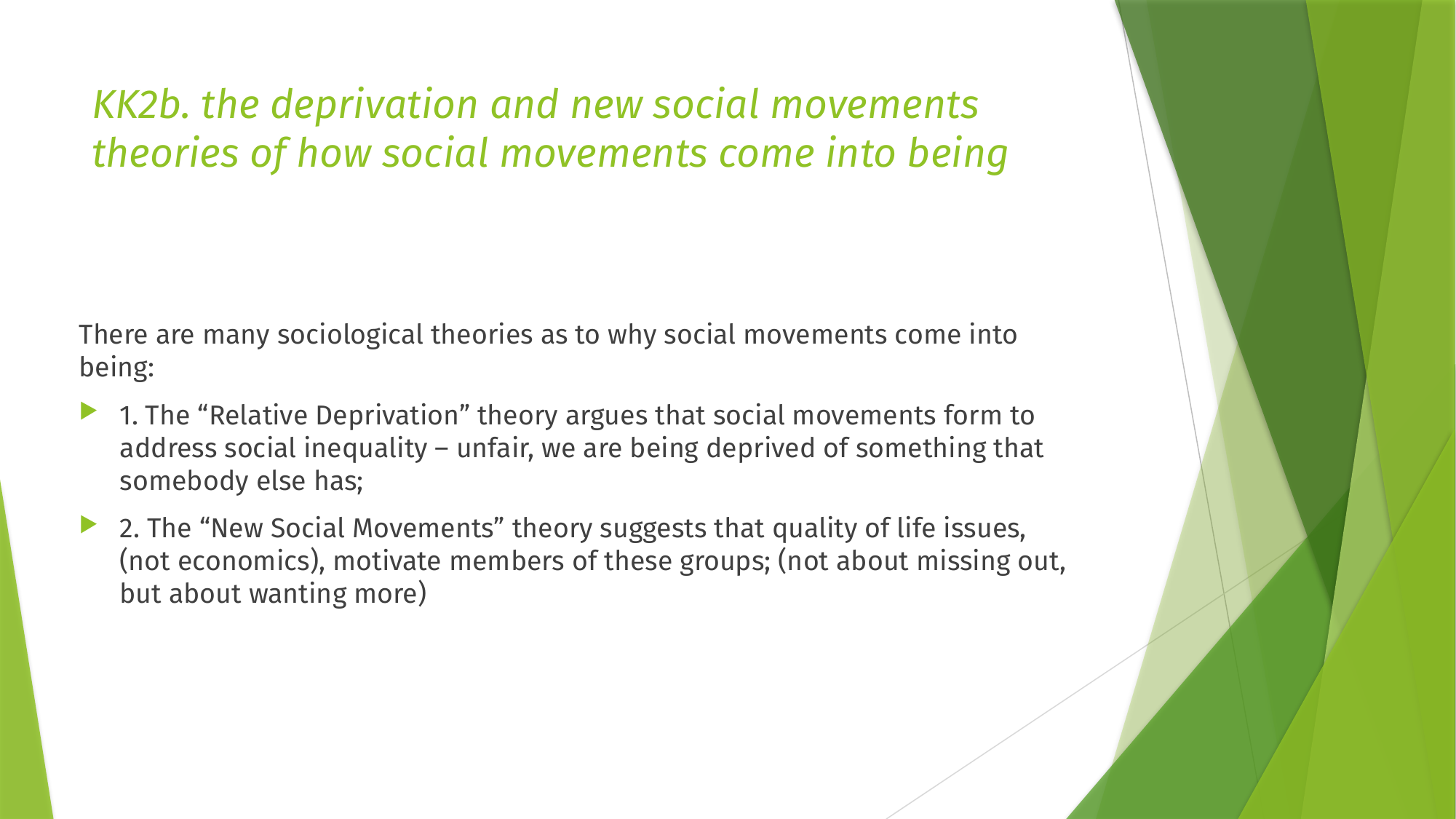

# KK2b. the deprivation and new social movements theories of how social movements come into being
There are many sociological theories as to why social movements come into being:
1. The “Relative Deprivation” theory argues that social movements form to address social inequality – unfair, we are being deprived of something that somebody else has;
2. The “New Social Movements” theory suggests that quality of life issues, (not economics), motivate members of these groups; (not about missing out, but about wanting more)